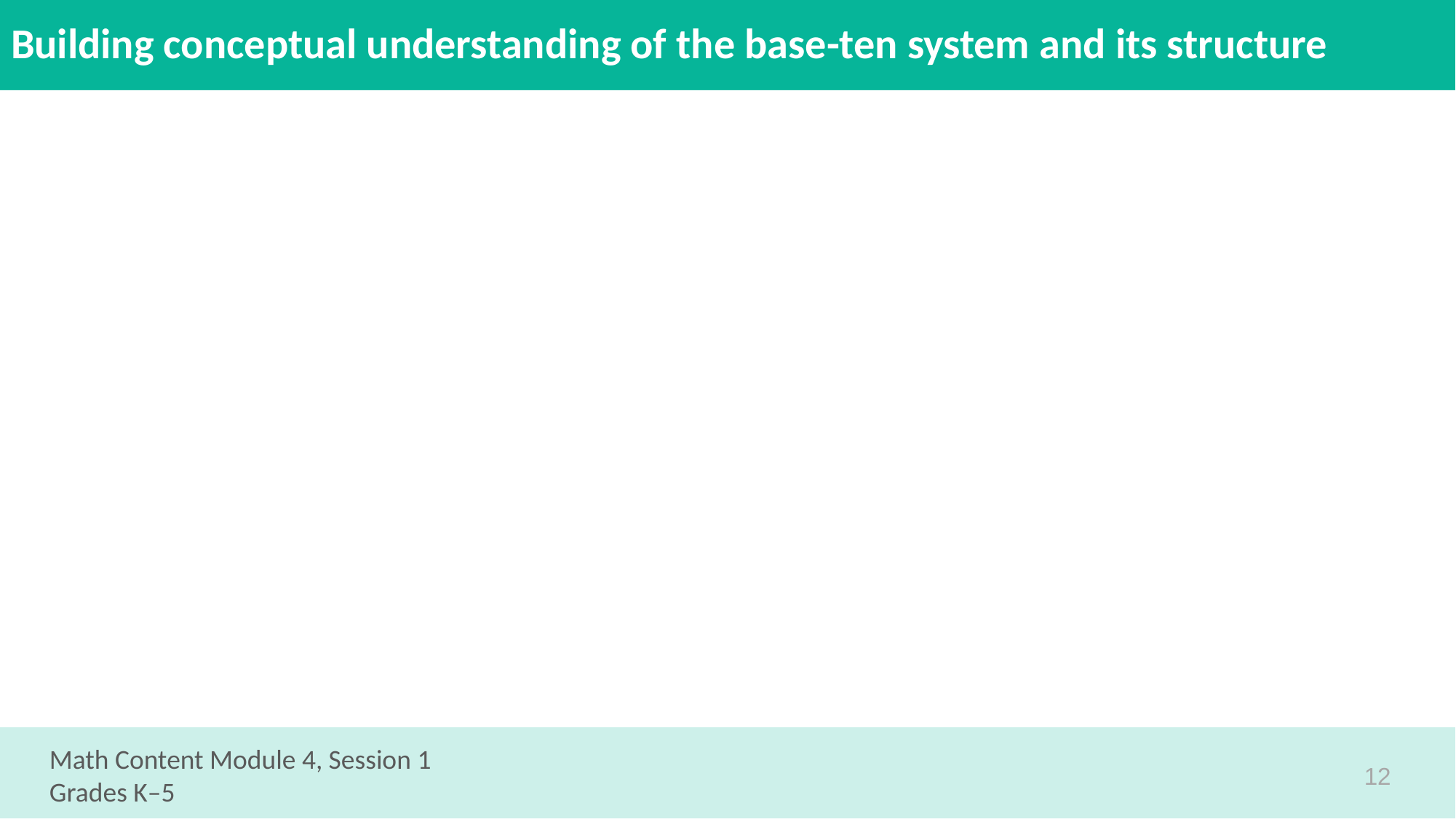

# Building conceptual understanding of the base-ten system and its structure
103
129
13

200
230
Math Content Module 4, Session 1
Grades K–5
12